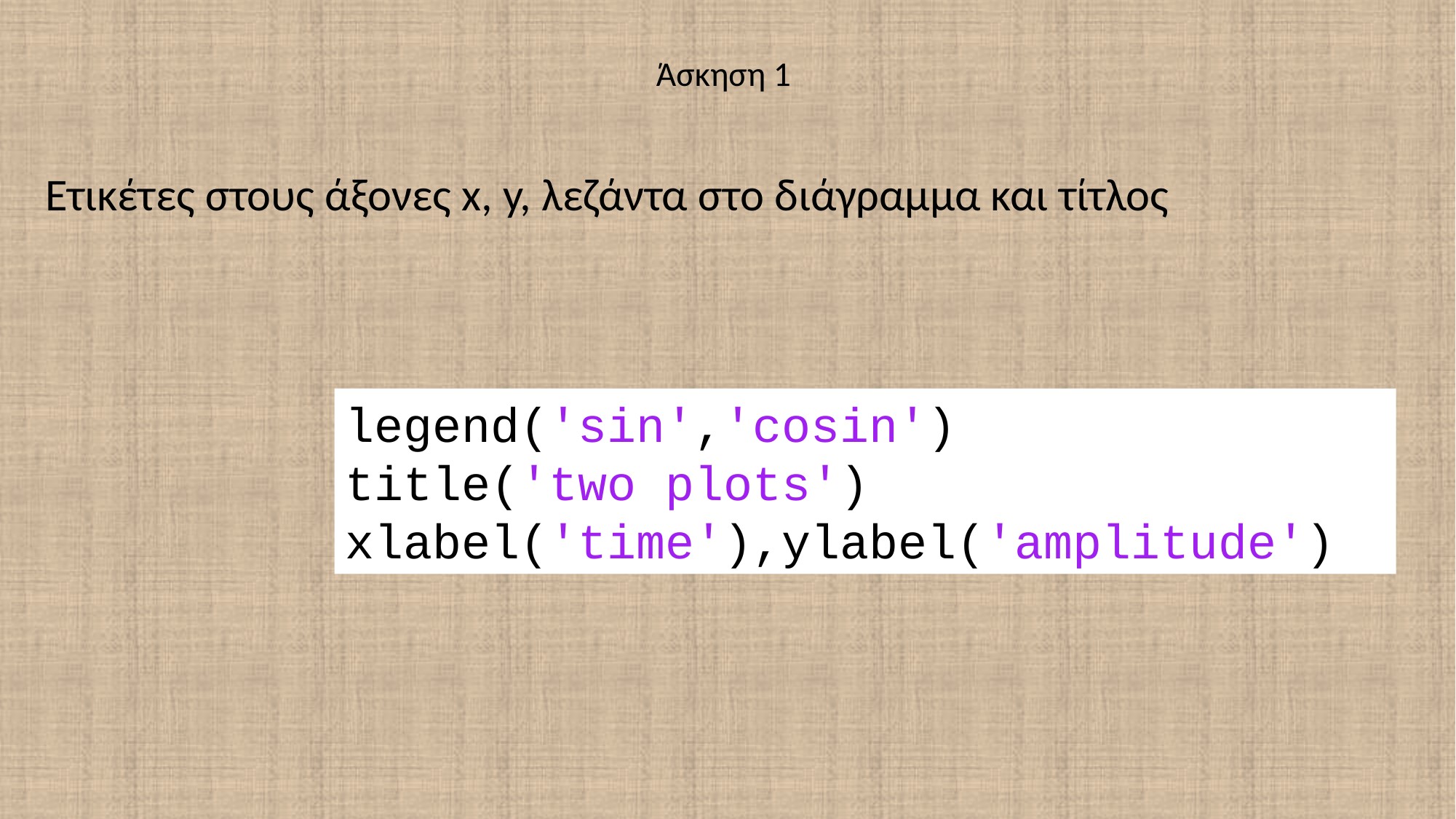

# Άσκηση 1
Ετικέτες στους άξονες x, y, λεζάντα στο διάγραμμα και τίτλος
legend('sin','cosin')
title('two plots')
xlabel('time'),ylabel('amplitude')